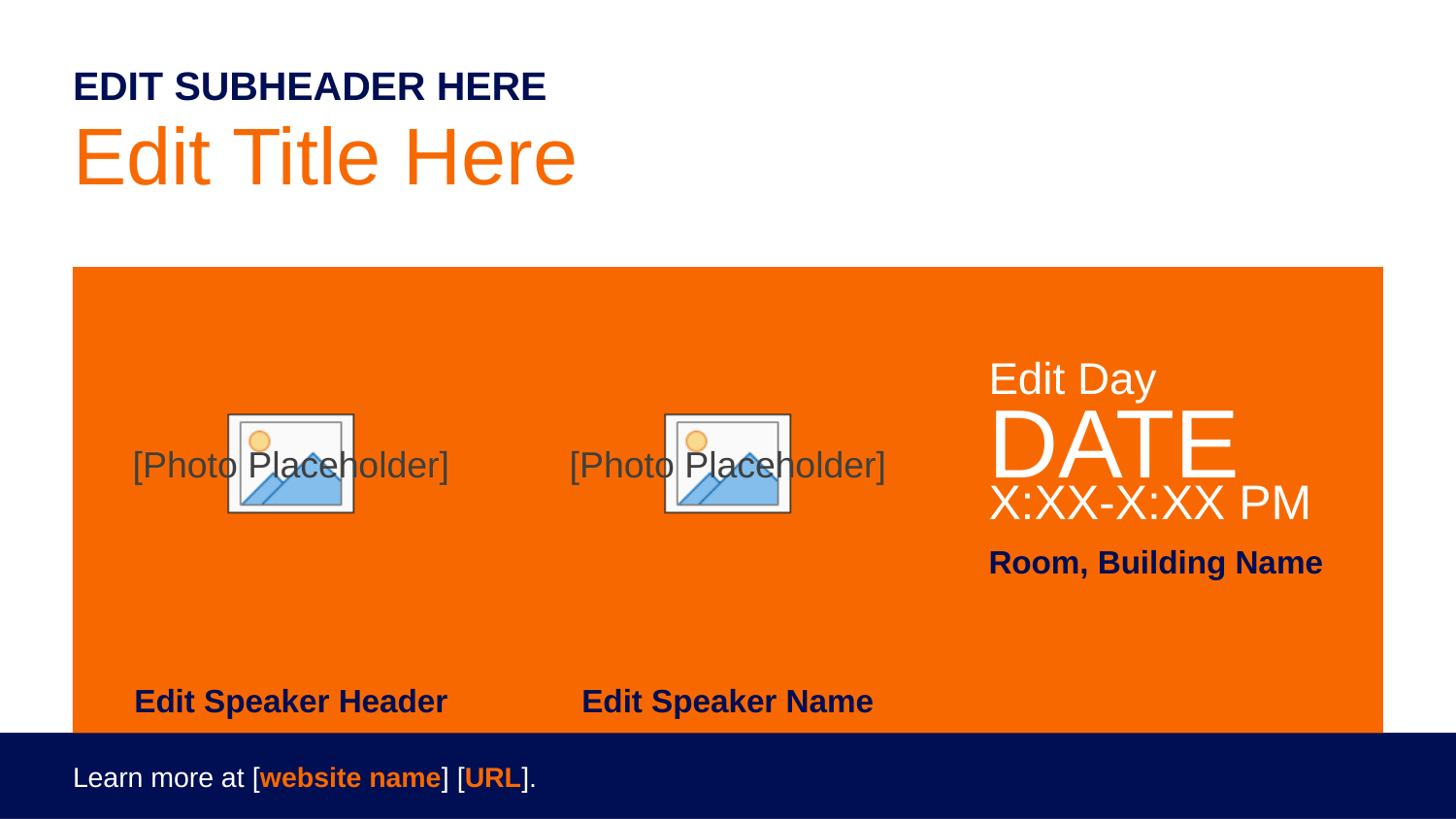

EDIT SUBHEADER HERE
# Edit Title Here

Edit Day
DATE
X:XX-X:XX PM
Room, Building Name
Edit Speaker Header
Edit Speaker Name
Learn more at [website name] [URL].